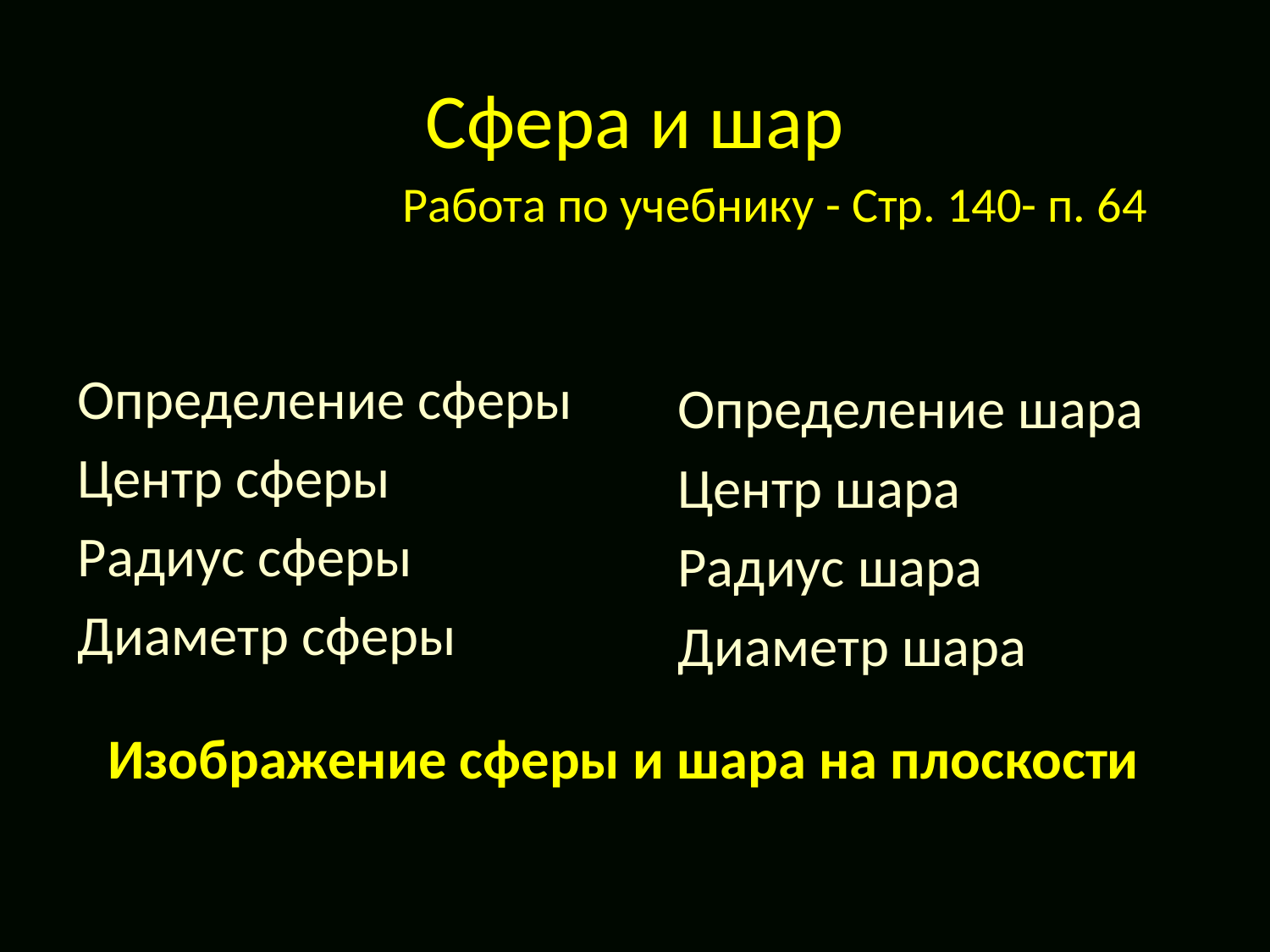

# Сфера и шар
Работа по учебнику - Стр. 140- п. 64
Определение сферы
Центр сферы
Радиус сферы
Диаметр сферы

Определение шара
Центр шара
Радиус шара
Диаметр шара

Изображение сферы и шара на плоскости